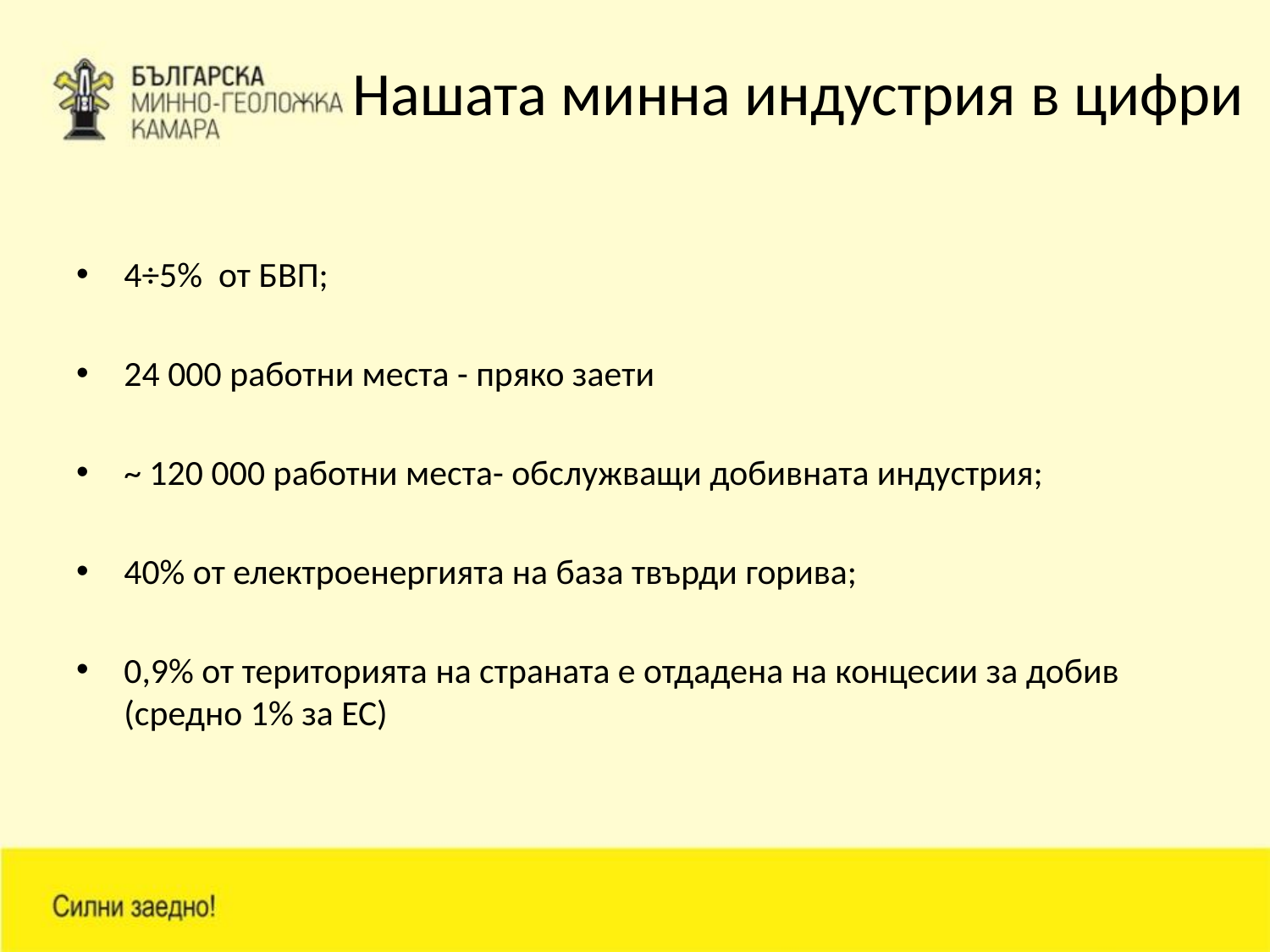

# Нашата минна индустрия в цифри
4÷5%  от БВП;

24 000 работни места - пряко заети

~ 120 000 работни места- обслужващи добивната индустрия;

40% от електроенергията на база твърди горива;

0,9% от територията на страната е отдадена на концесии за добив (средно 1% за ЕС)